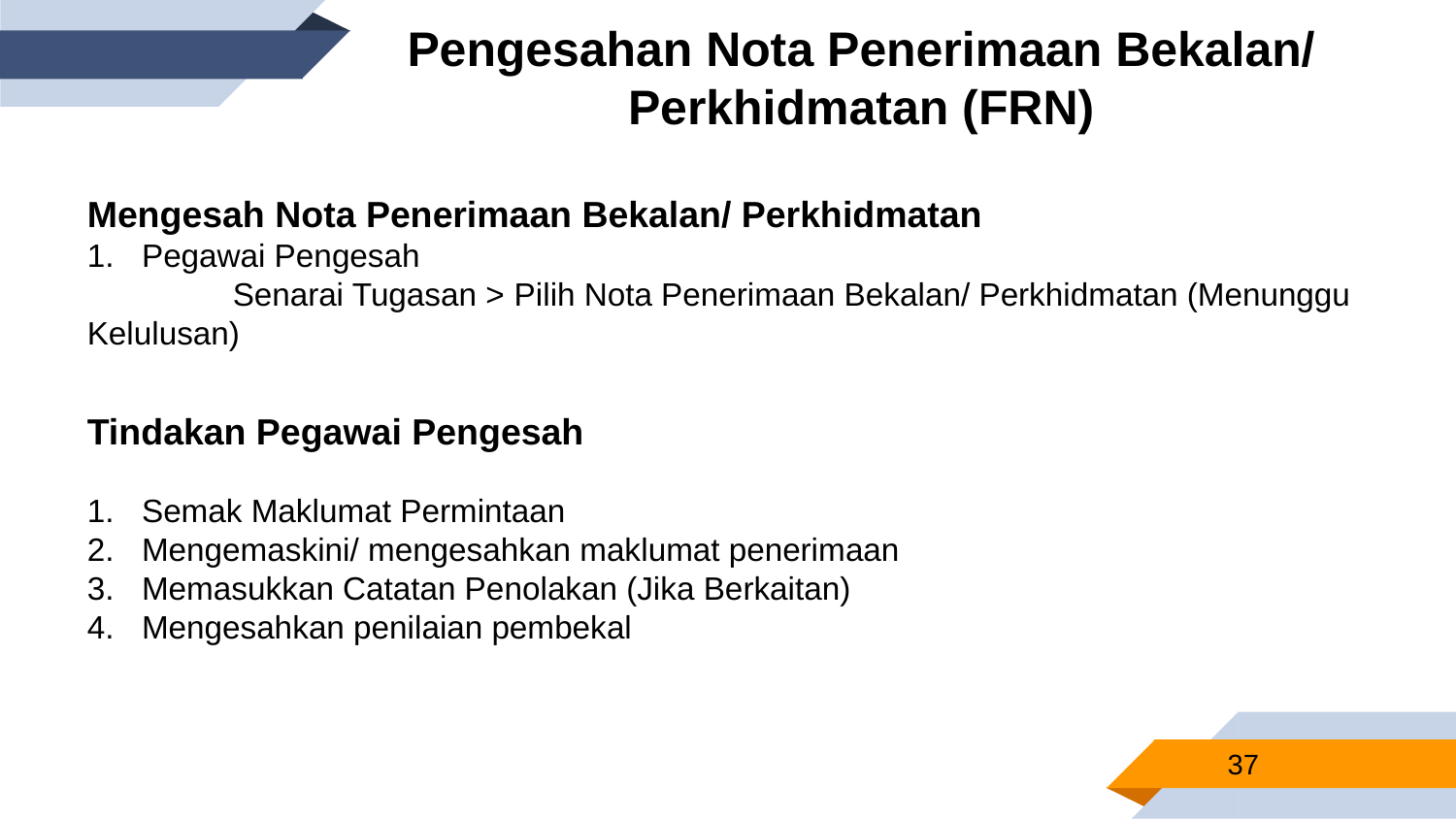

Pengesahan Nota Penerimaan Bekalan/ Perkhidmatan (FRN)
Mengesah Nota Penerimaan Bekalan/ Perkhidmatan
Pegawai Pengesah
	Senarai Tugasan > Pilih Nota Penerimaan Bekalan/ Perkhidmatan (Menunggu Kelulusan)

Tindakan Pegawai Pengesah

Semak Maklumat Permintaan
Mengemaskini/ mengesahkan maklumat penerimaan
Memasukkan Catatan Penolakan (Jika Berkaitan)
Mengesahkan penilaian pembekal

37